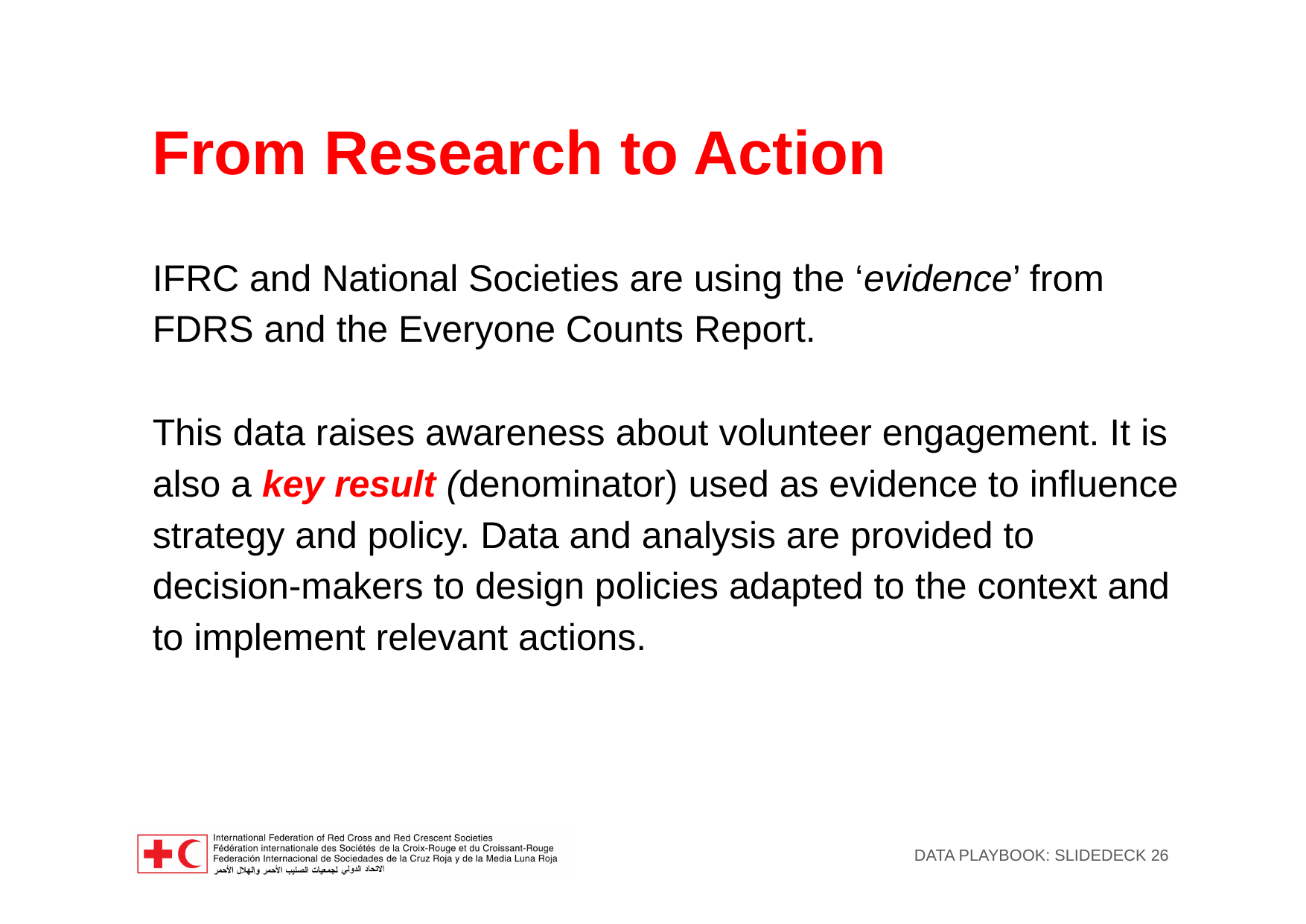

From Research to Action
IFRC and National Societies are using the ‘evidence’ from FDRS and the Everyone Counts Report.
This data raises awareness about volunteer engagement. It is also a key result (denominator) used as evidence to influence strategy and policy. Data and analysis are provided to decision-makers to design policies adapted to the context and to implement relevant actions.